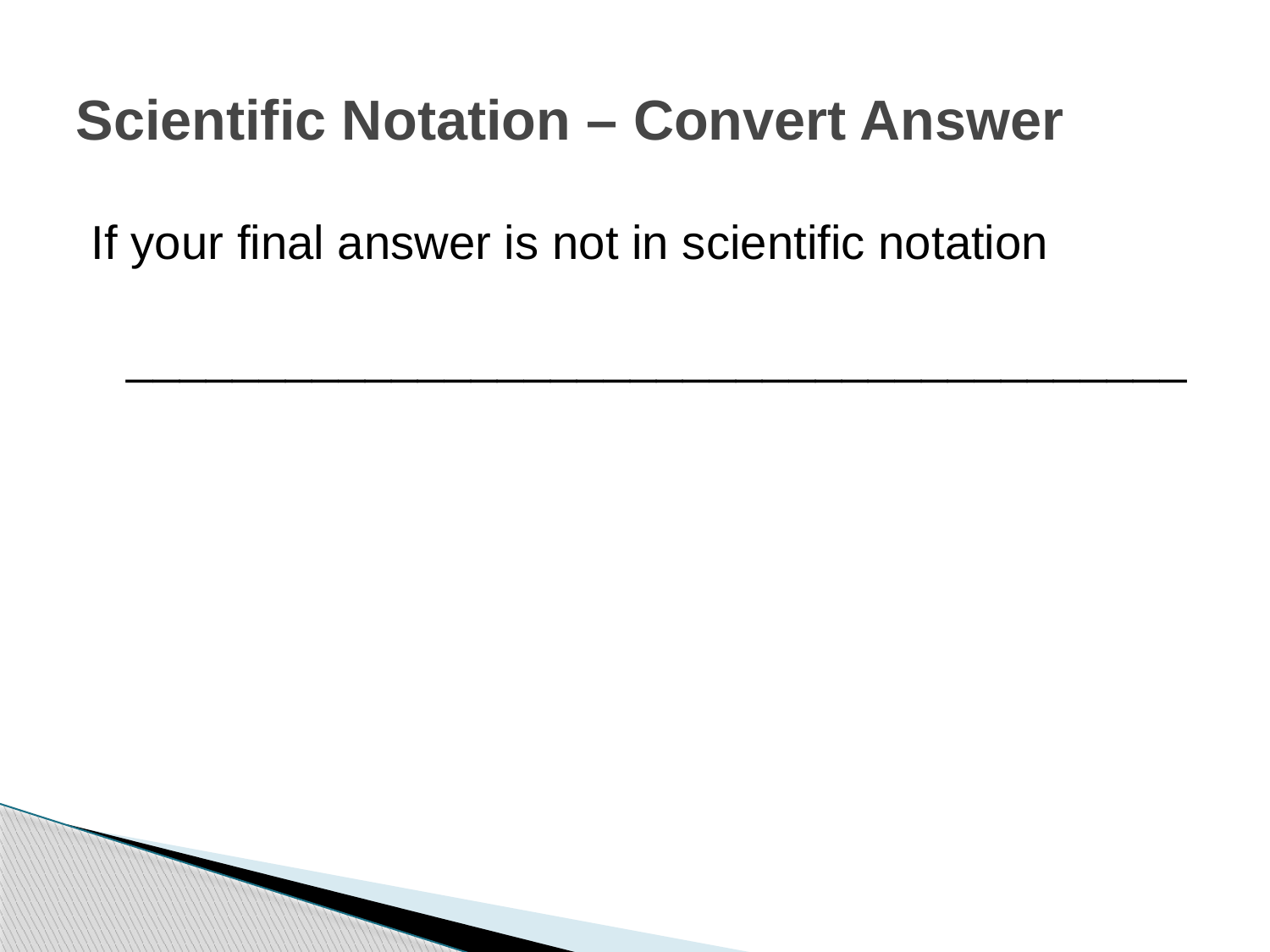

# Scientific Notation – Convert Answer
If your final answer is not in scientific notation
________________________________________